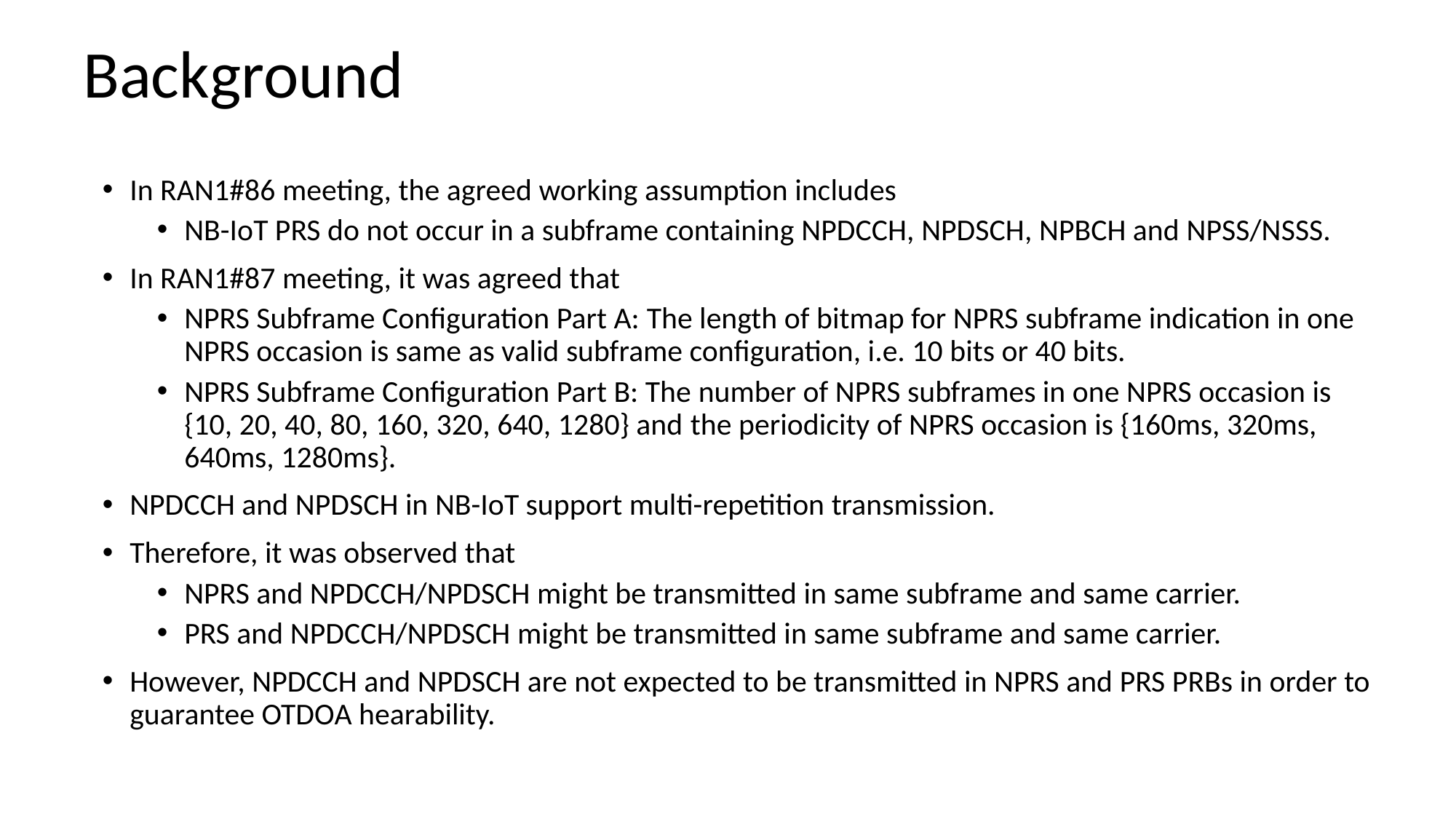

# Background
In RAN1#86 meeting, the agreed working assumption includes
NB-IoT PRS do not occur in a subframe containing NPDCCH, NPDSCH, NPBCH and NPSS/NSSS.
In RAN1#87 meeting, it was agreed that
NPRS Subframe Configuration Part A: The length of bitmap for NPRS subframe indication in one NPRS occasion is same as valid subframe configuration, i.e. 10 bits or 40 bits.
NPRS Subframe Configuration Part B: The number of NPRS subframes in one NPRS occasion is {10, 20, 40, 80, 160, 320, 640, 1280} and the periodicity of NPRS occasion is {160ms, 320ms, 640ms, 1280ms}.
NPDCCH and NPDSCH in NB-IoT support multi-repetition transmission.
Therefore, it was observed that
NPRS and NPDCCH/NPDSCH might be transmitted in same subframe and same carrier.
PRS and NPDCCH/NPDSCH might be transmitted in same subframe and same carrier.
However, NPDCCH and NPDSCH are not expected to be transmitted in NPRS and PRS PRBs in order to guarantee OTDOA hearability.